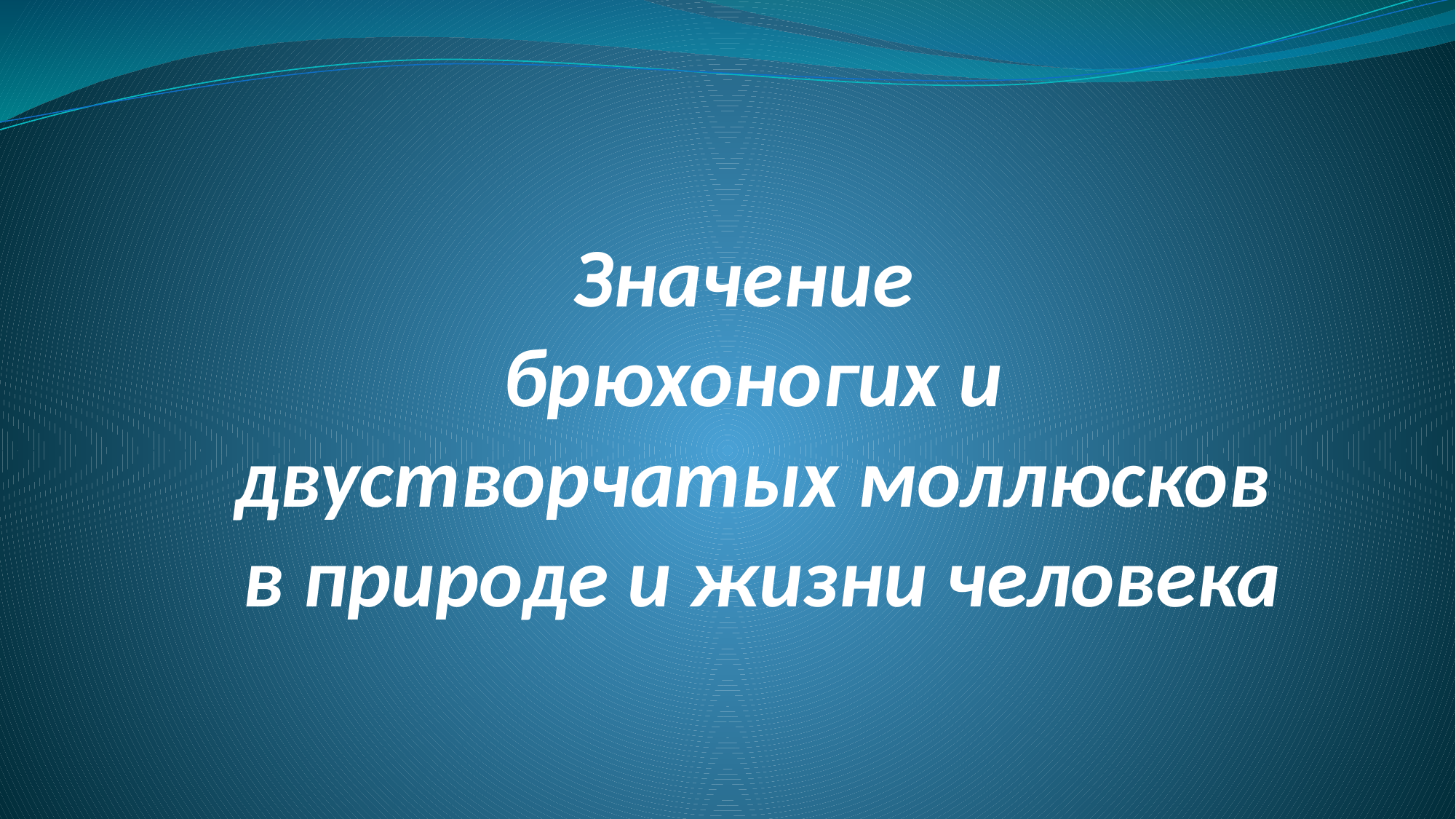

# Значение брюхоногих и двустворчатых моллюсков в природе и жизни человека